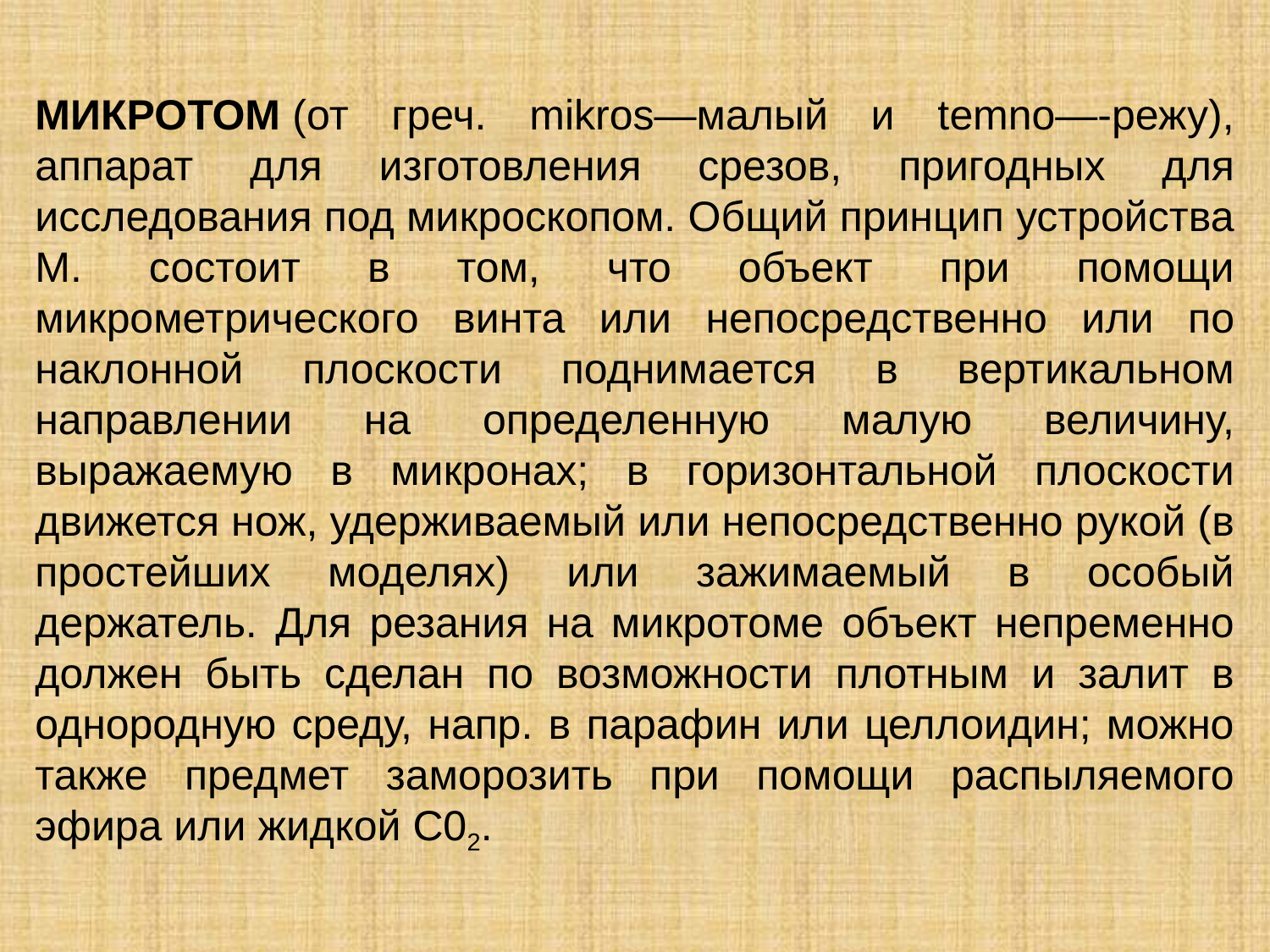

МИКРОТОМ (от греч. mikros—малый и temno—-режу), аппарат для изготовления срезов, пригодных для исследования под микроскопом. Общий принцип устройства М. состоит в том, что объект при помощи микрометрического винта или непосредственно или по наклонной плоскости поднимается в вертикальном направлении на определенную малую величину, выражаемую в микронах; в горизонтальной плоскости движется нож, удерживаемый или непосредственно рукой (в простейших моделях) или зажимаемый в особый держатель. Для резания на микротоме объект непременно должен быть сделан по возможности плотным и залит в однородную среду, напр. в парафин или целлоидин; можно также предмет заморозить при помощи распыляемого эфира или жидкой С02.